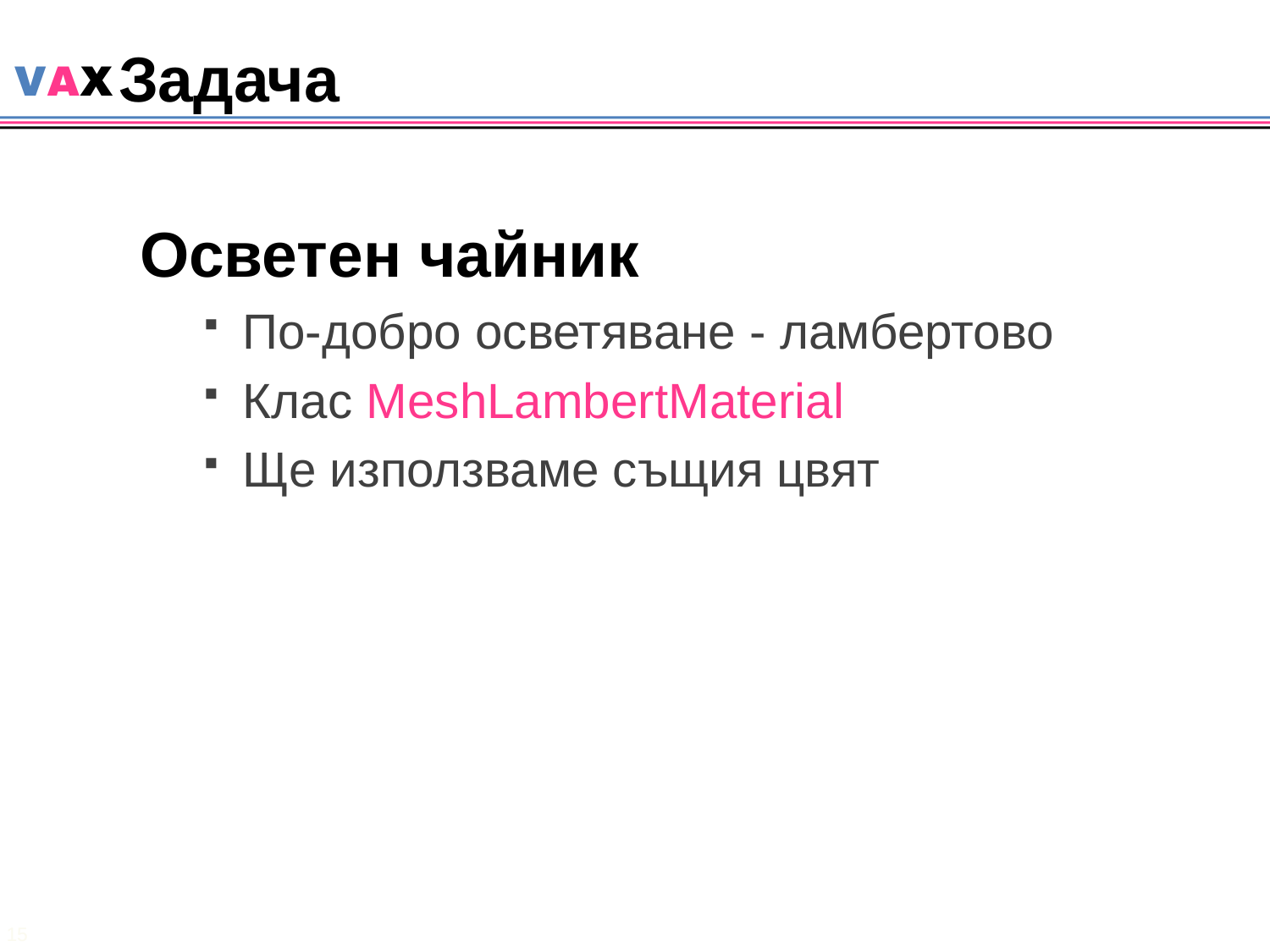

# Задача
Осветен чайник
По-добро осветяване - ламбертово
Клас MeshLambertMaterial
Ще използваме същия цвят